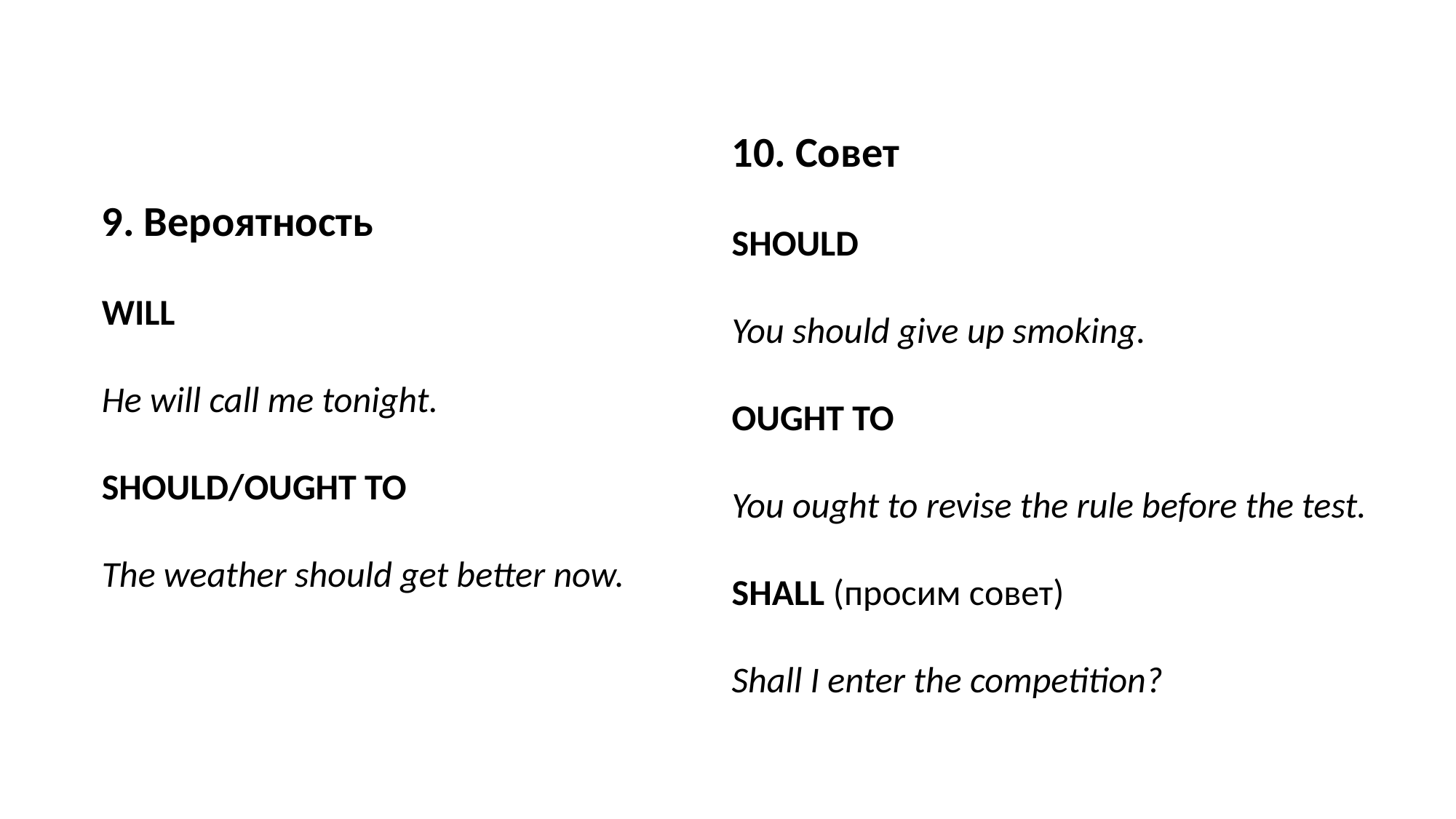

10. Совет

SHOULD

You should give up smoking.

OUGHT TO

You ought to revise the rule before the test.

SHALL (просим совет)

Shall I enter the competition?
9. Вероятность

WILL

He will call me tonight.

SHOULD/OUGHT TO

The weather should get better now.